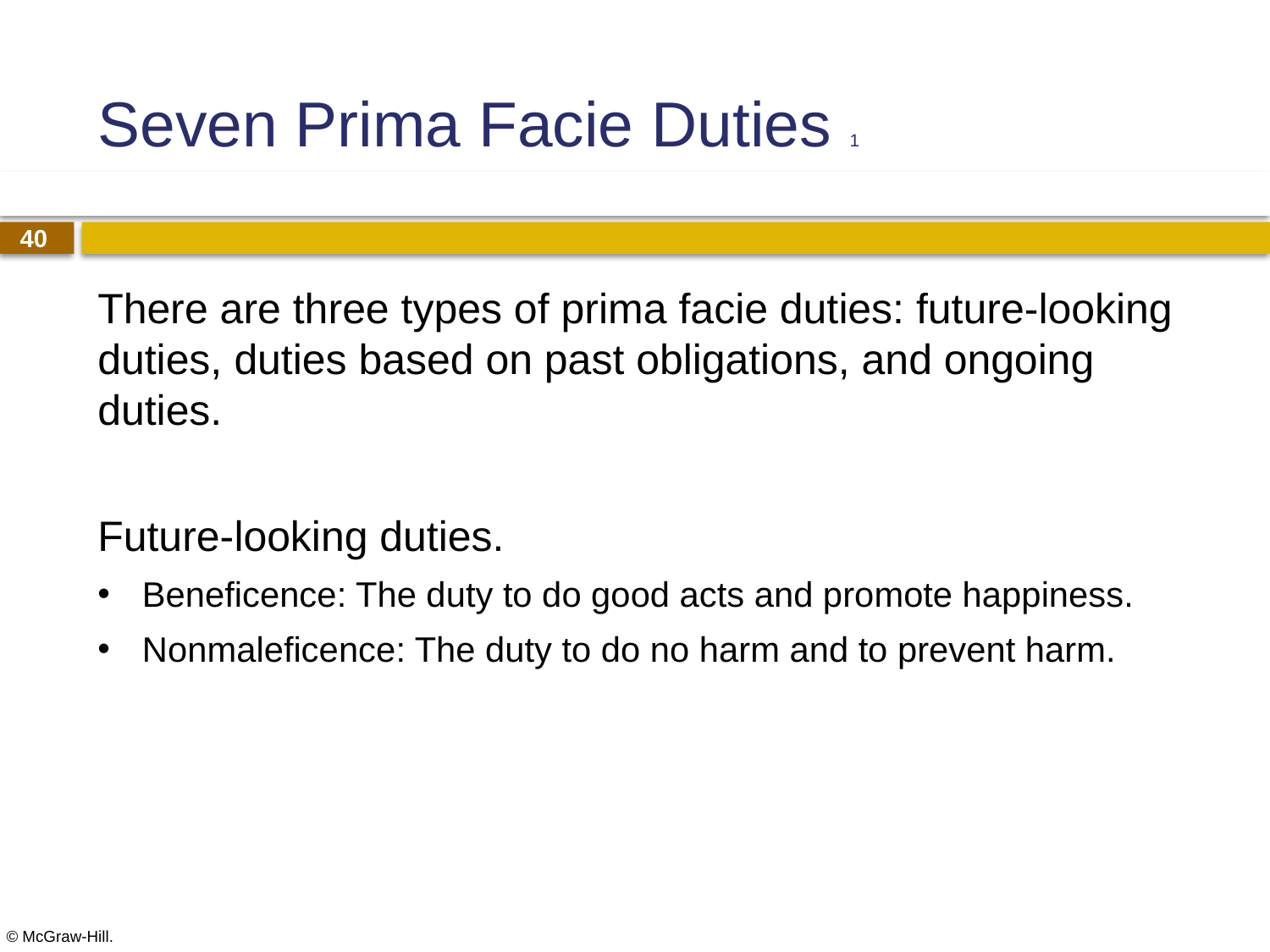

# Seven Prima Facie Duties 1
There are three types of prima facie duties: future-looking duties, duties based on past obligations, and ongoing duties.

Future-looking duties.
Beneficence: The duty to do good acts and promote happiness.
Nonmaleficence: The duty to do no harm and to prevent harm.